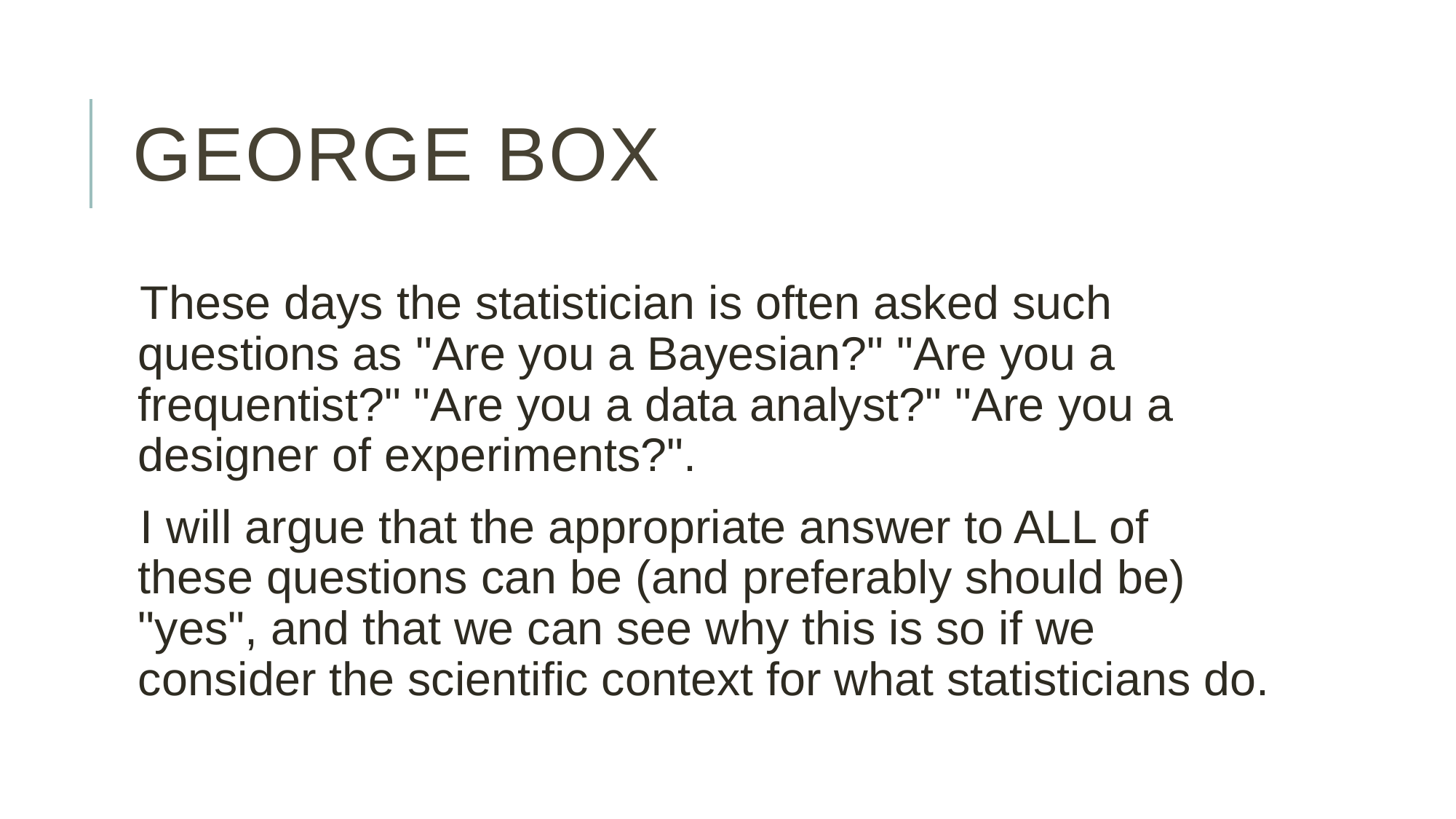

# George Box
These days the statistician is often asked such questions as "Are you a Bayesian?" "Are you a frequentist?" "Are you a data analyst?" "Are you a designer of experiments?".
I will argue that the appropriate answer to ALL of these questions can be (and preferably should be) "yes", and that we can see why this is so if we consider the scientific context for what statisticians do.